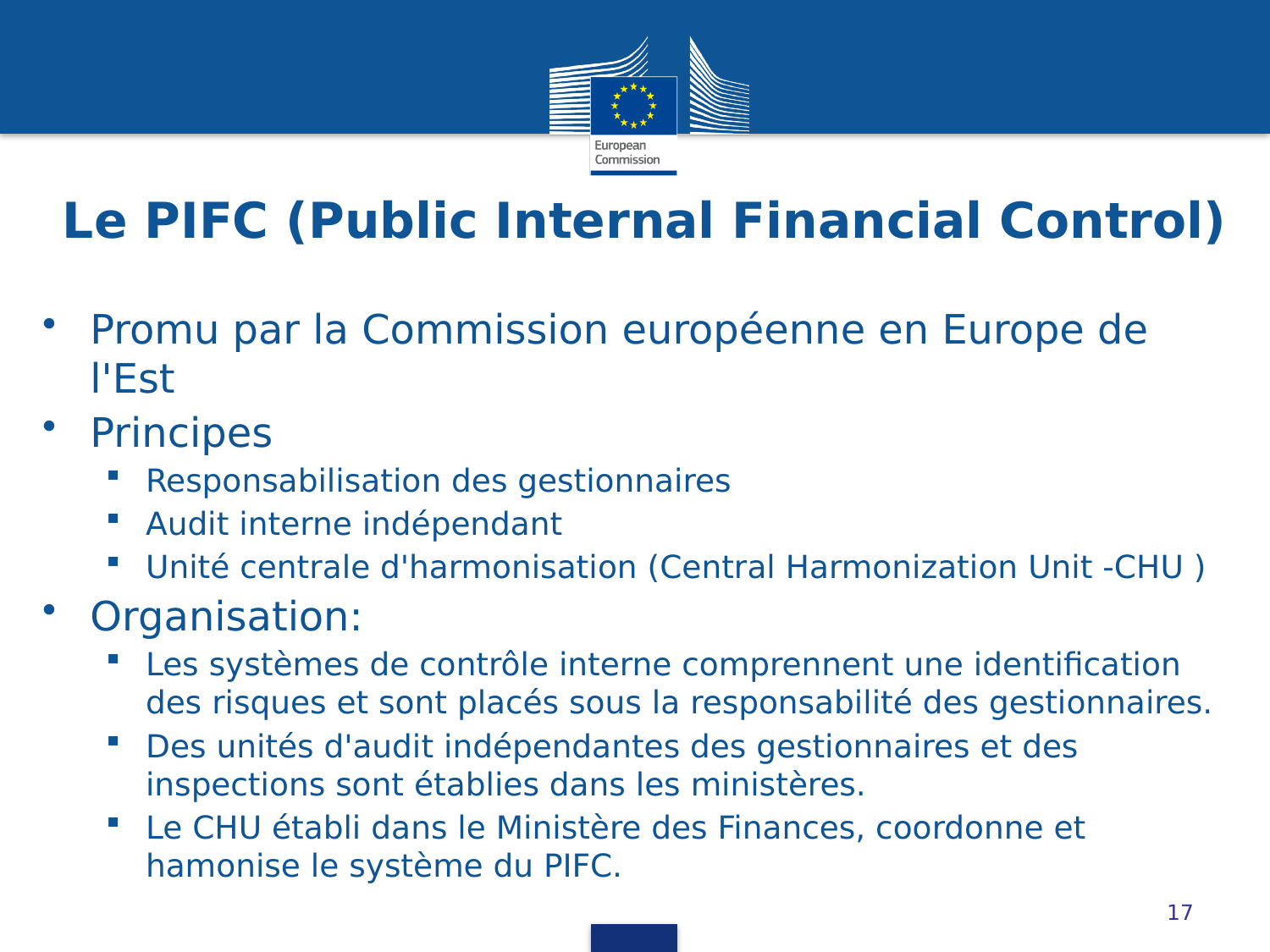

Le PIFC (Public Internal Financial Control)
Promu par la Commission européenne en Europe de l'Est
Principes
Responsabilisation des gestionnaires
Audit interne indépendant
Unité centrale d'harmonisation (Central Harmonization Unit -CHU )
Organisation:
Les systèmes de contrôle interne comprennent une identification des risques et sont placés sous la responsabilité des gestionnaires.
Des unités d'audit indépendantes des gestionnaires et des inspections sont établies dans les ministères.
Le CHU établi dans le Ministère des Finances, coordonne et hamonise le système du PIFC.

17